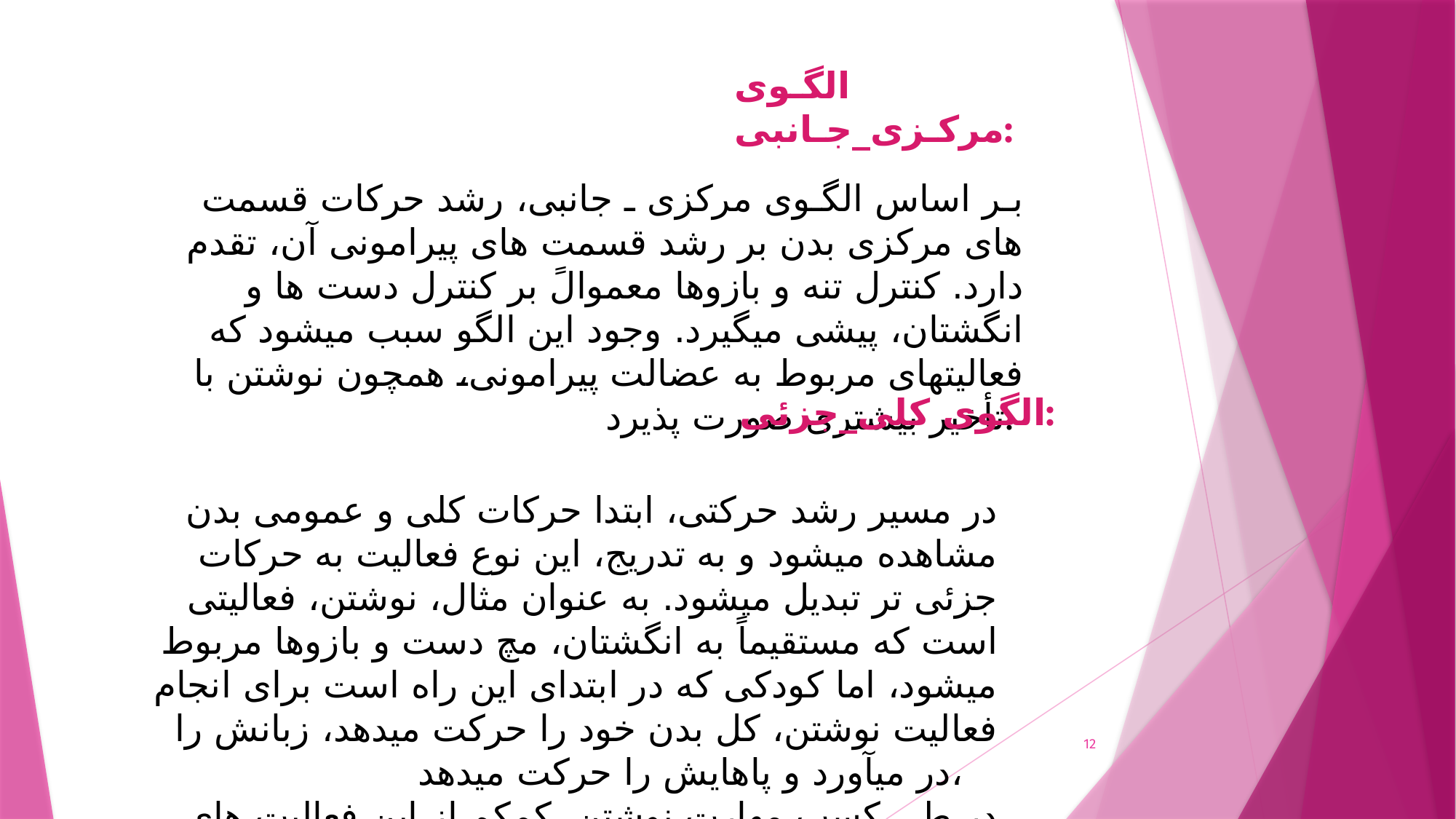

الگـوی مرکـزی_جـانبی:
بـر اساس الگـوی مرکزی ـ جانبی، رشد حرکات قسمت های مرکزی بدن بر رشد قسمت های پیرامونی آن، تقدم دارد. کنترل تنه و بازوها معموالً بر کنترل دست ها و انگشتان، پیشی میگیرد. وجود این الگو سبب میشود که فعالیتهای مربوط به عضالت پیرامونی، همچون نوشتن با تأخیر بیشتری صورت پذیرد.
 الگوی کلی_جزئی:
در مسیر رشد حرکتی، ابتدا حرکات کلی و عمومی بدن مشاهده میشود و به تدریج، این نوع فعالیت به حرکات جزئی تر تبدیل میشود. به عنوان مثال، نوشتن، فعالیتی است که مستقیماً به انگشتان، مچ دست و بازوها مربوط میشود، اما کودکی که در ابتدای این راه است برای انجام فعالیت نوشتن، کل بدن خود را حرکت میدهد، زبانش را در میآورد و پاهایش را حرکت میدهد،
در طی کسب مهارت نوشتن، کمکم از این فعالیت های زاید کاسته شده، فقط همان عضو خاص را به کار میگیرد.
12